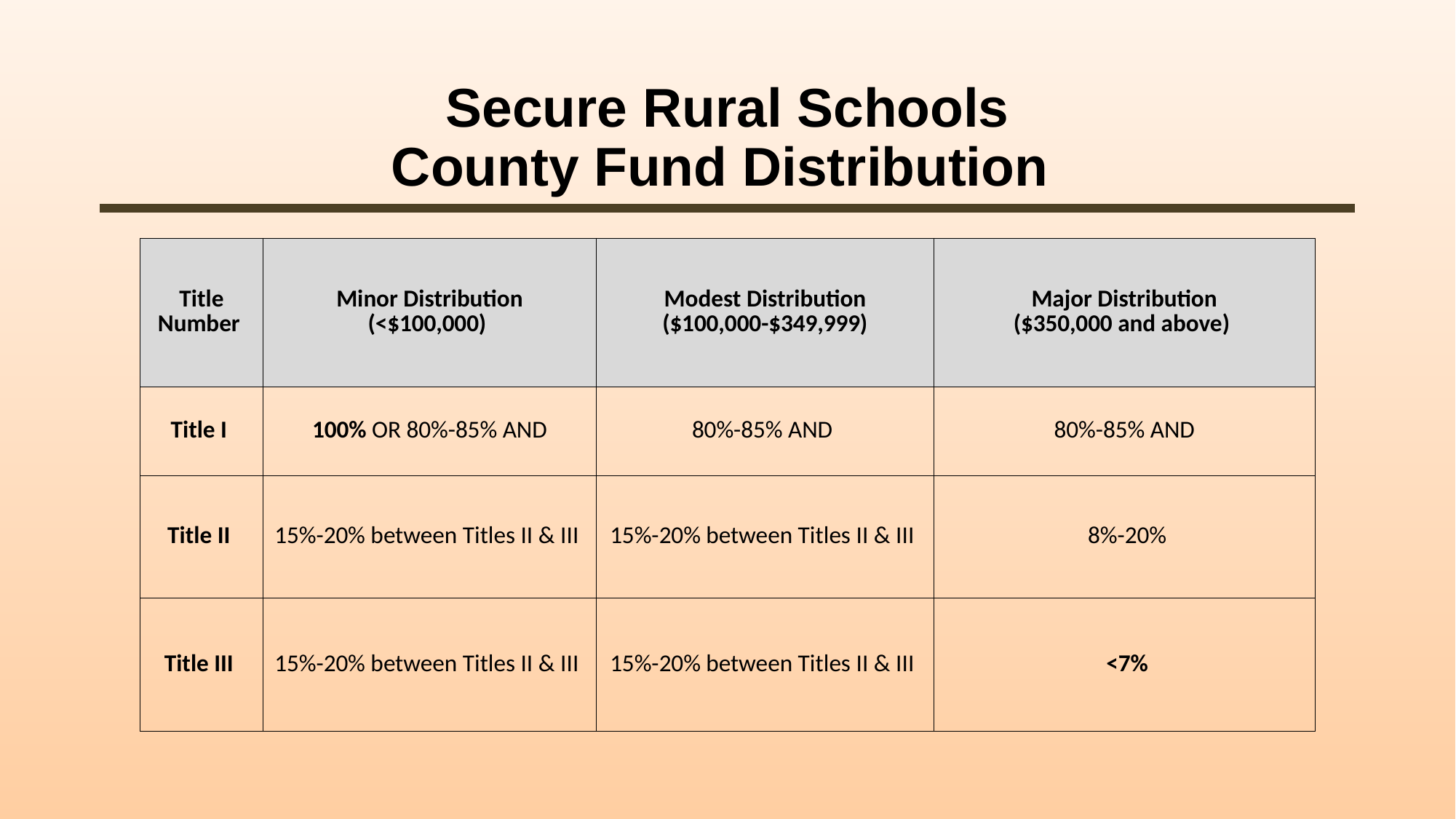

# Secure Rural Schools County Fund Distribution
| Title Number | Minor Distribution (<$100,000) | Modest Distribution ($100,000-$349,999) | Major Distribution ($350,000 and above) |
| --- | --- | --- | --- |
| Title I | 100% OR 80%-85% AND | 80%-85% AND | 80%-85% AND |
| Title II | 15%-20% between Titles II & III | 15%-20% between Titles II & III | 8%-20% |
| Title III | 15%-20% between Titles II & III | 15%-20% between Titles II & III | <7% |